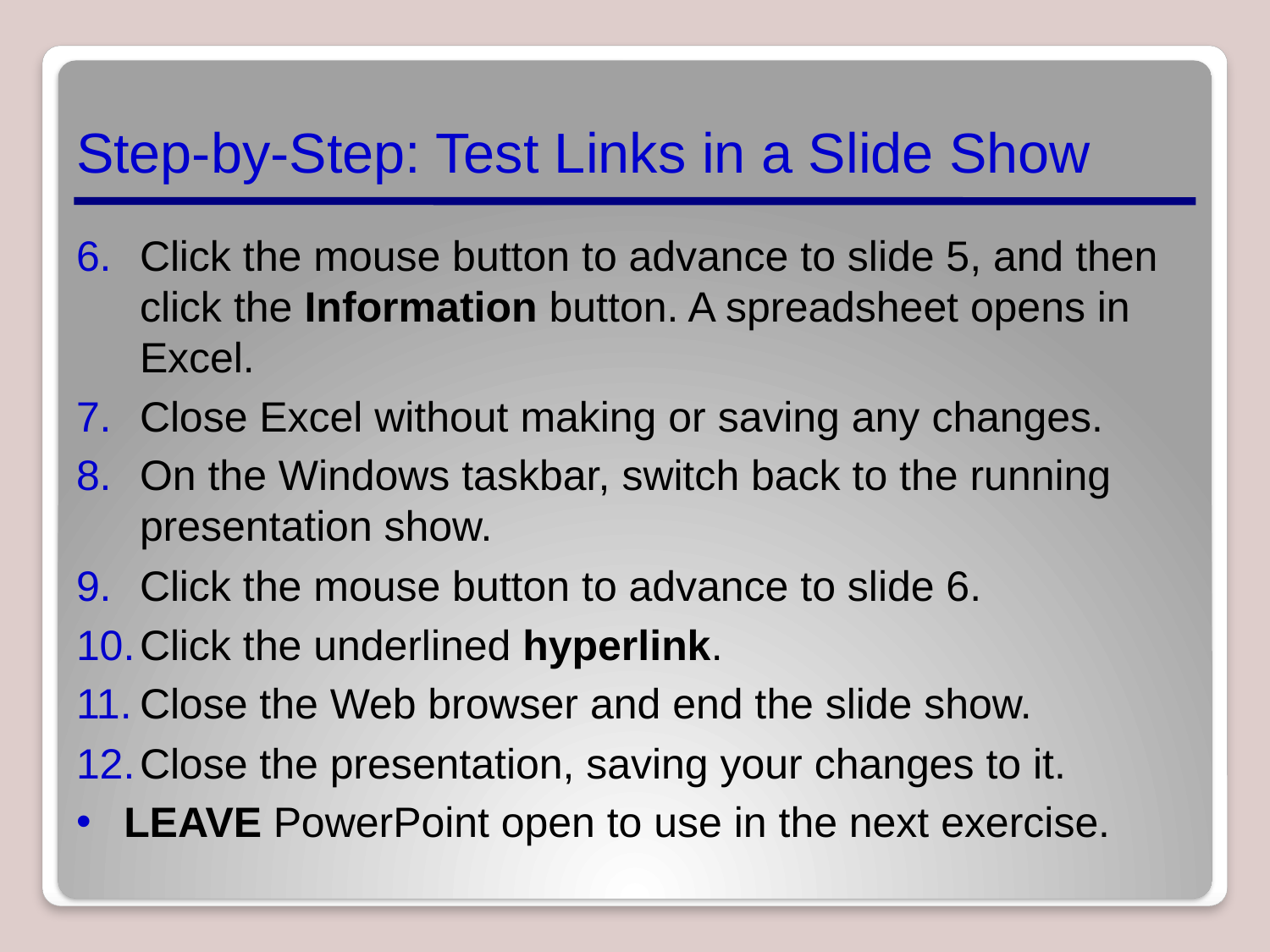

# Step-by-Step: Test Links in a Slide Show
Click the mouse button to advance to slide 5, and then click the Information button. A spreadsheet opens in Excel.
Close Excel without making or saving any changes.
On the Windows taskbar, switch back to the running presentation show.
Click the mouse button to advance to slide 6.
Click the underlined hyperlink.
Close the Web browser and end the slide show.
Close the presentation, saving your changes to it.
LEAVE PowerPoint open to use in the next exercise.